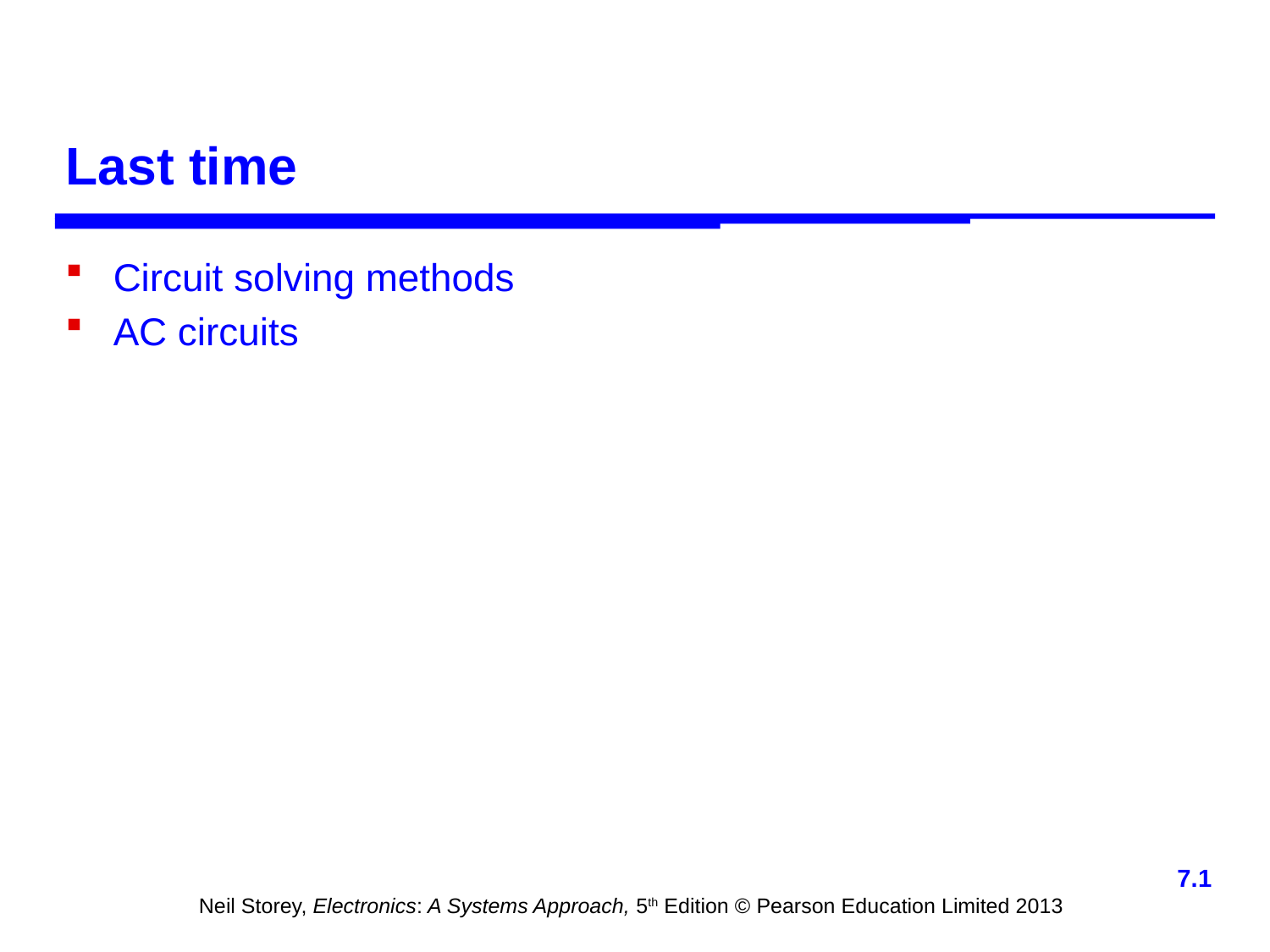

# Last time
Circuit solving methods
AC circuits